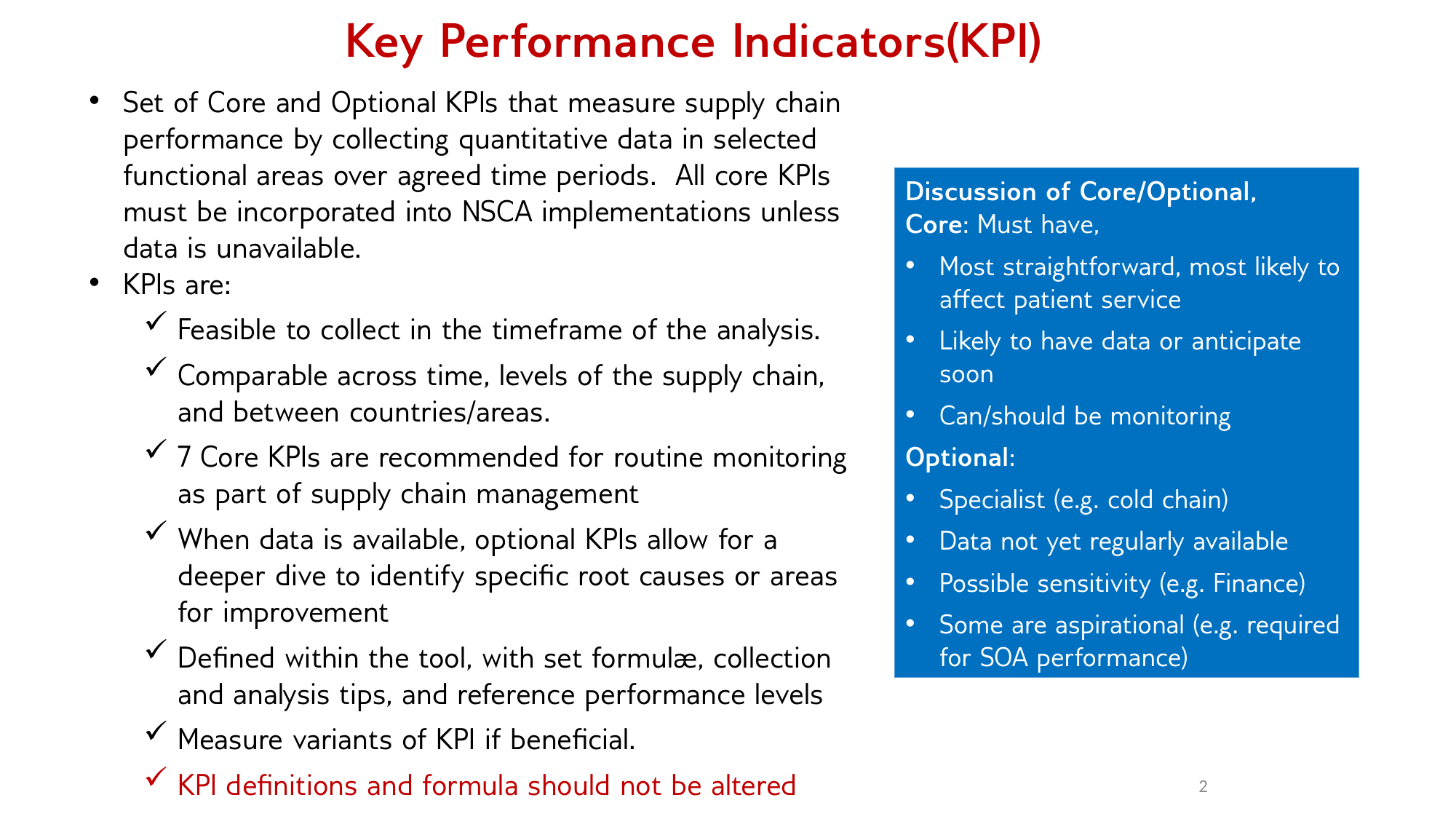

# Key Performance Indicators(KPI)
Set of Core and Optional KPIs that measure supply chain performance by collecting quantitative data in selected functional areas over agreed time periods.  All core KPIs must be incorporated into NSCA implementations unless data is unavailable.
KPIs are:
Feasible to collect in the timeframe of the analysis.
Comparable across time, levels of the supply chain, and between countries/areas.
7 Core KPIs are recommended for routine monitoring as part of supply chain management
When data is available, optional KPIs allow for a deeper dive to identify specific root causes or areas for improvement
Defined within the tool, with set formulae, collection and analysis tips, and reference performance levels
Measure variants of KPI if beneficial.
KPI definitions and formula should not be altered
Discussion of Core/Optional,
Core: Must have,
Most straightforward, most likely to affect patient service
Likely to have data or anticipate soon
Can/should be monitoring
Optional:
Specialist (e.g. cold chain)
Data not yet regularly available
Possible sensitivity (e.g. Finance)
Some are aspirational (e.g. required for SOA performance)
2